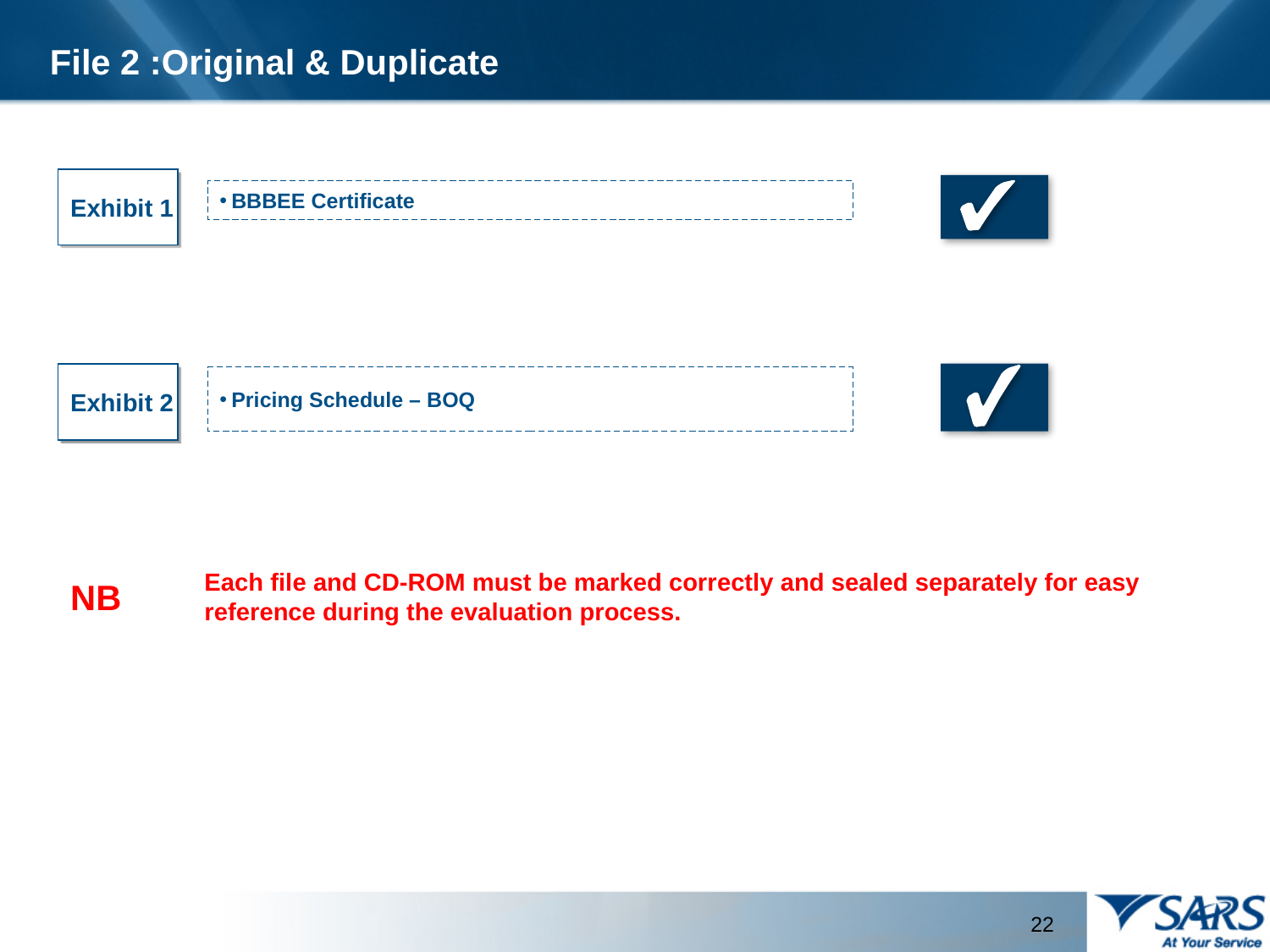

File 2 :Original & Duplicate
Exhibit 1

BBBEE Certificate

Exhibit 2

Pricing Schedule – BOQ
Each file and CD-ROM must be marked correctly and sealed separately for easy reference during the evaluation process.
NB
22